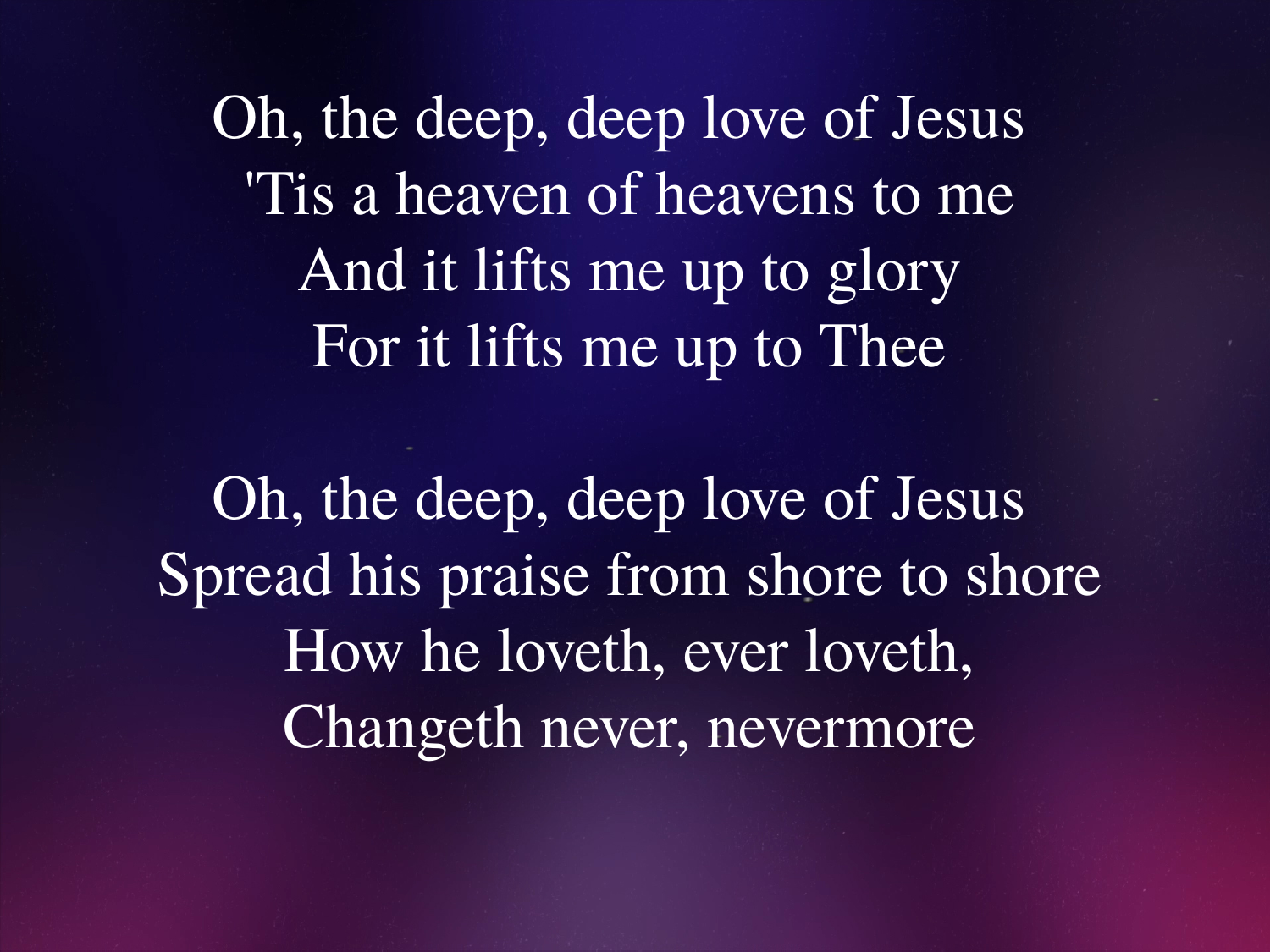

# Oh, the deep, deep love of Jesus  'Tis a heaven of heavens to me And it lifts me up to glory For it lifts me up to Thee Oh, the deep, deep love of Jesus  Spread his praise from shore to shore How he loveth, ever loveth, Changeth never, nevermore